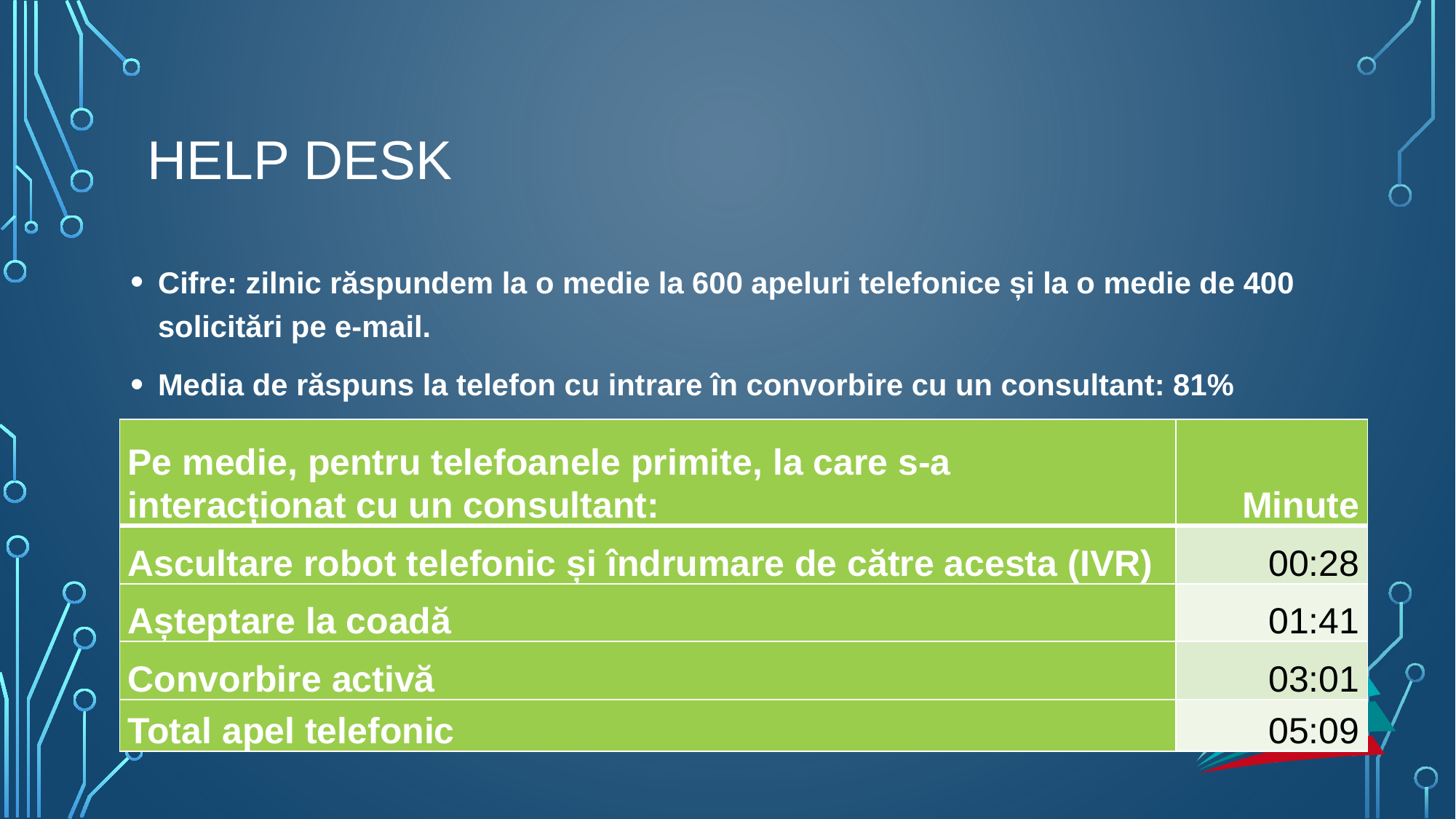

# Help desk
Cifre: zilnic răspundem la o medie la 600 apeluri telefonice și la o medie de 400 solicitări pe e-mail.
Media de răspuns la telefon cu intrare în convorbire cu un consultant: 81%
| Pe medie, pentru telefoanele primite, la care s-a interacționat cu un consultant: | Minute |
| --- | --- |
| Ascultare robot telefonic și îndrumare de către acesta (IVR) | 00:28 |
| Așteptare la coadă | 01:41 |
| Convorbire activă | 03:01 |
| Total apel telefonic | 05:09 |